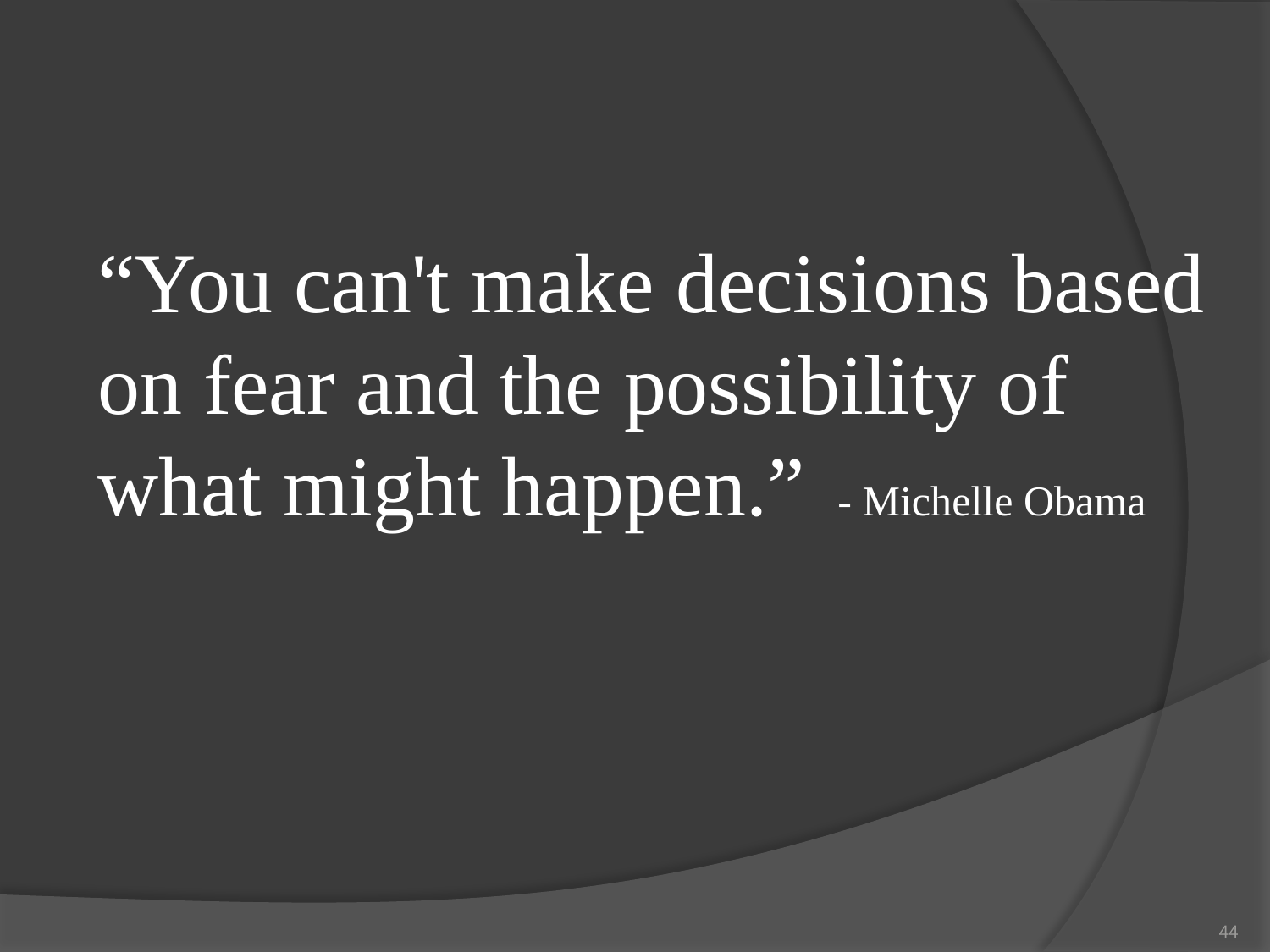

“You can't make decisions based on fear and the possibility of what might happen.”  - Michelle Obama
44